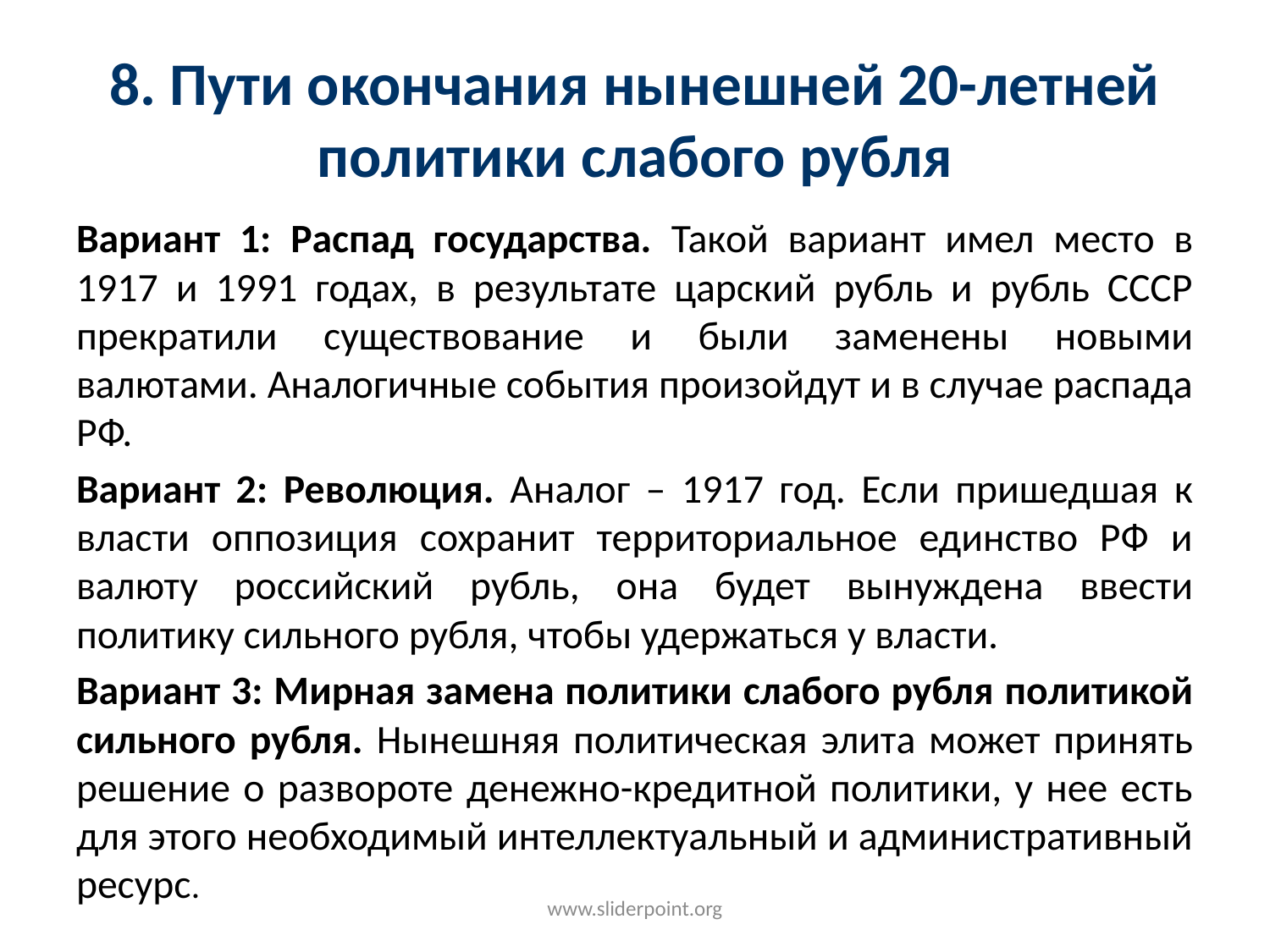

# 8. Пути окончания нынешней 20-летней политики слабого рубля
Вариант 1: Распад государства. Такой вариант имел место в 1917 и 1991 годах, в результате царский рубль и рубль СССР прекратили существование и были заменены новыми валютами. Аналогичные события произойдут и в случае распада РФ.
Вариант 2: Революция. Аналог – 1917 год. Если пришедшая к власти оппозиция сохранит территориальное единство РФ и валюту российский рубль, она будет вынуждена ввести политику сильного рубля, чтобы удержаться у власти.
Вариант 3: Мирная замена политики слабого рубля политикой сильного рубля. Нынешняя политическая элита может принять решение о развороте денежно-кредитной политики, у нее есть для этого необходимый интеллектуальный и административный ресурс.

www.sliderpoint.org